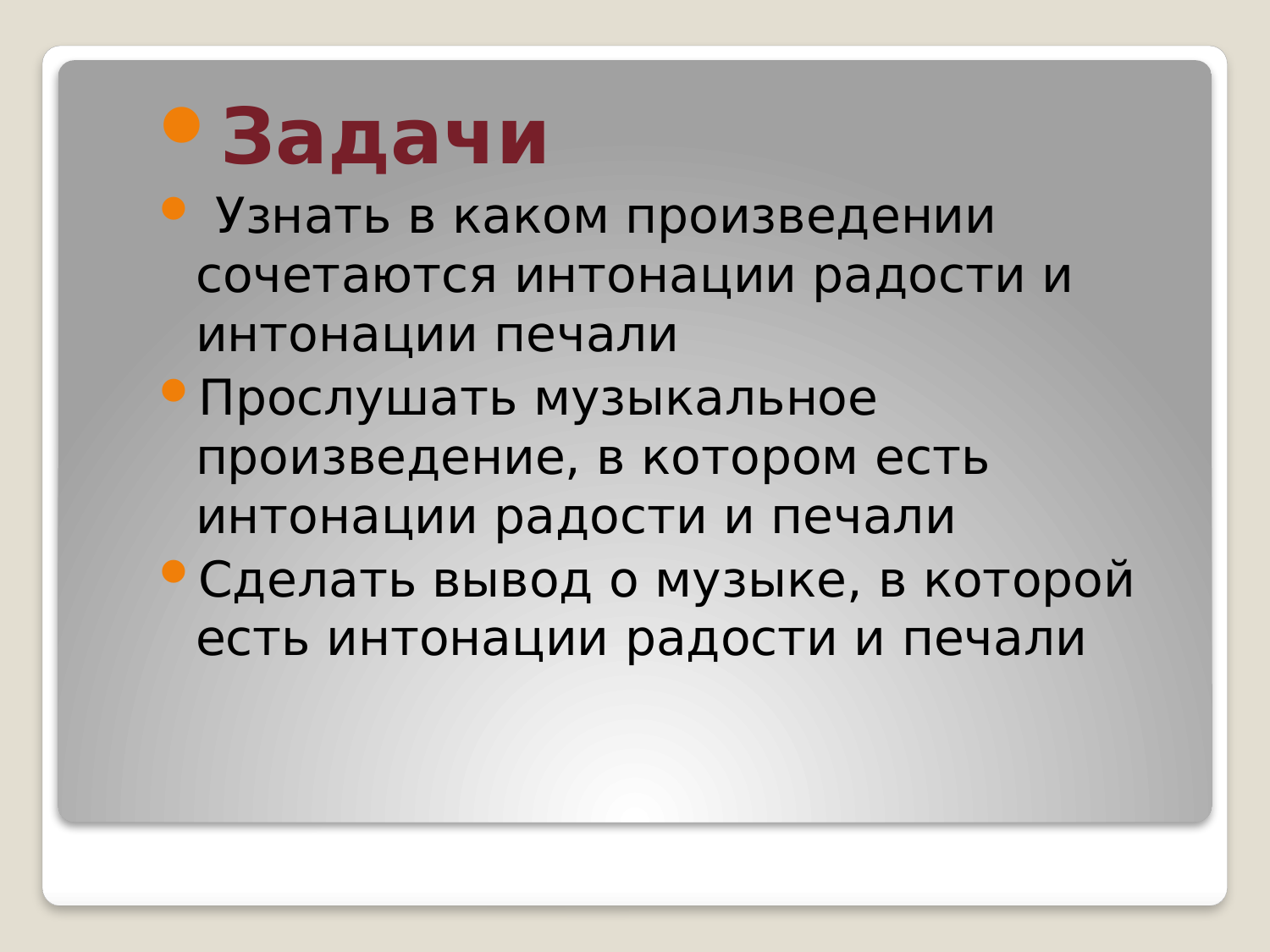

Задачи
 Узнать в каком произведении сочетаются интонации радости и интонации печали
Прослушать музыкальное произведение, в котором есть интонации радости и печали
Сделать вывод о музыке, в которой есть интонации радости и печали